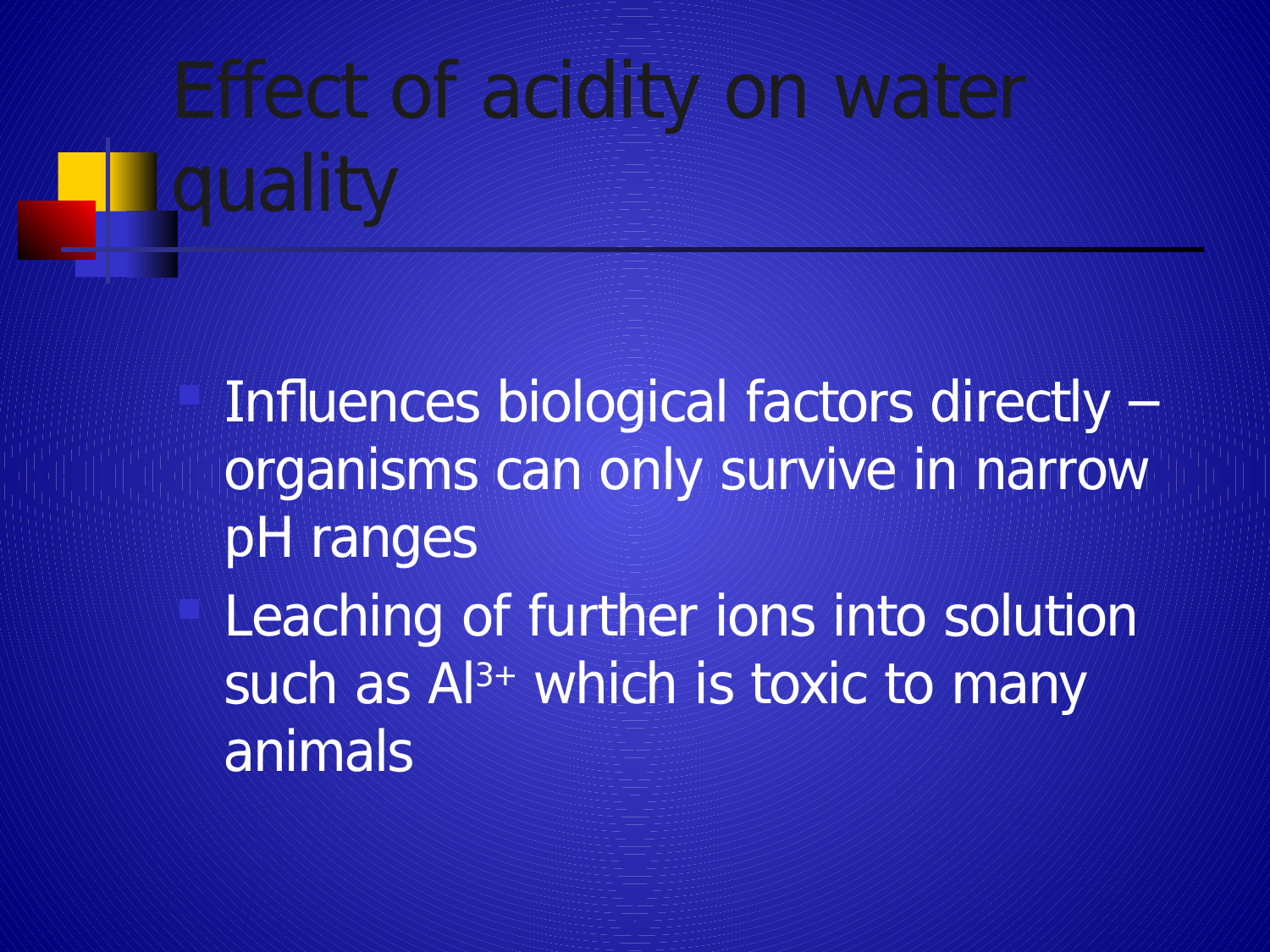

# Effect of acidity on water quality

Influences biological factors directly – organisms can only survive in narrow pH ranges
Leaching of further ions into solution such as Al3+ which is toxic to many animals